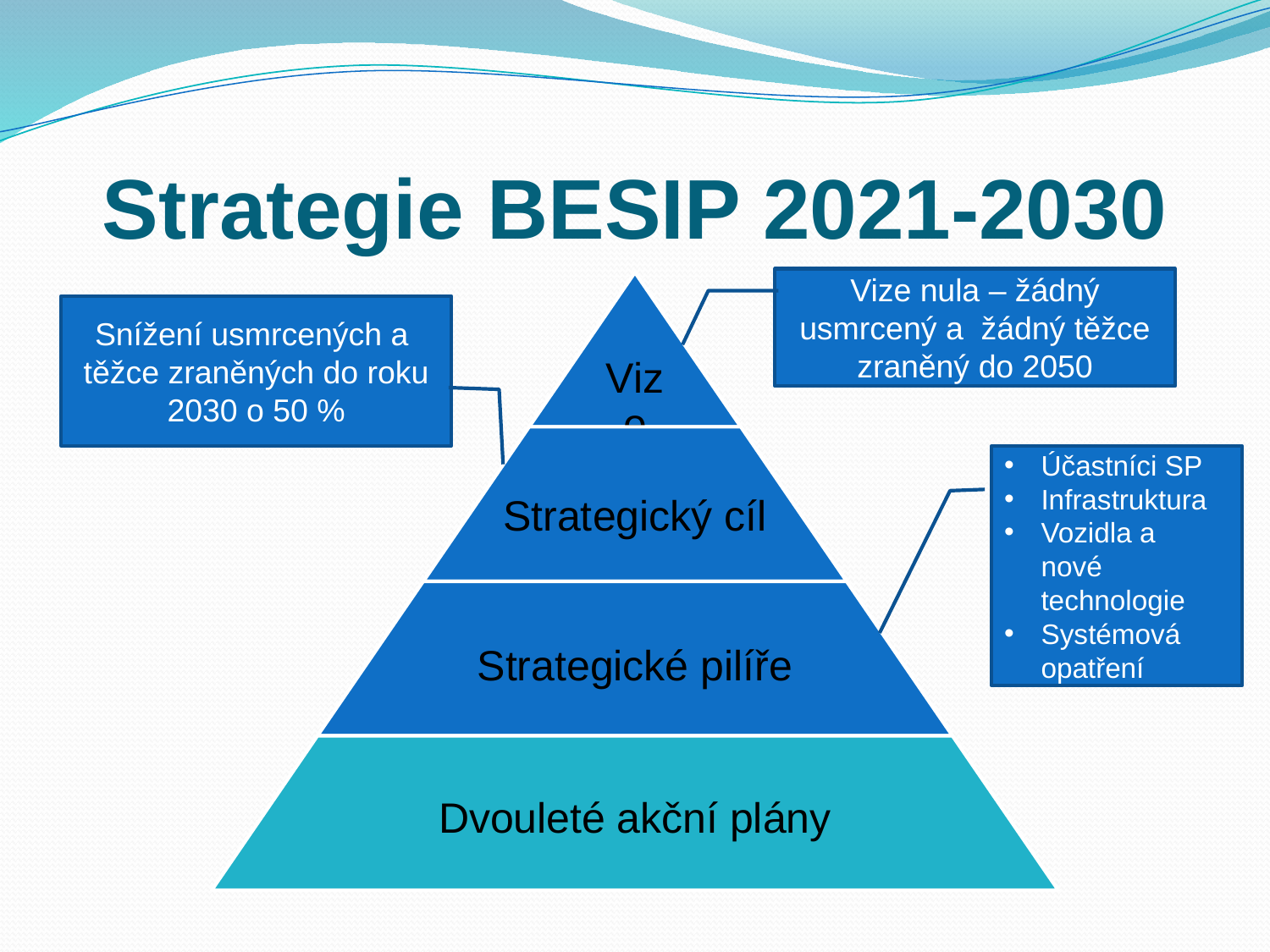

# Strategie BESIP 2021-2030

Vize nula – žádný usmrcený a  žádný těžce zraněný do 2050

Vize
Strategický cíl
Strategické pilíře
Dvouleté akční plány
Snížení usmrcených a  těžce zraněných do roku 2030 o 50 %
Účastníci SP
Infrastruktura
Vozidla a  nové  technologie
Systémová opatření